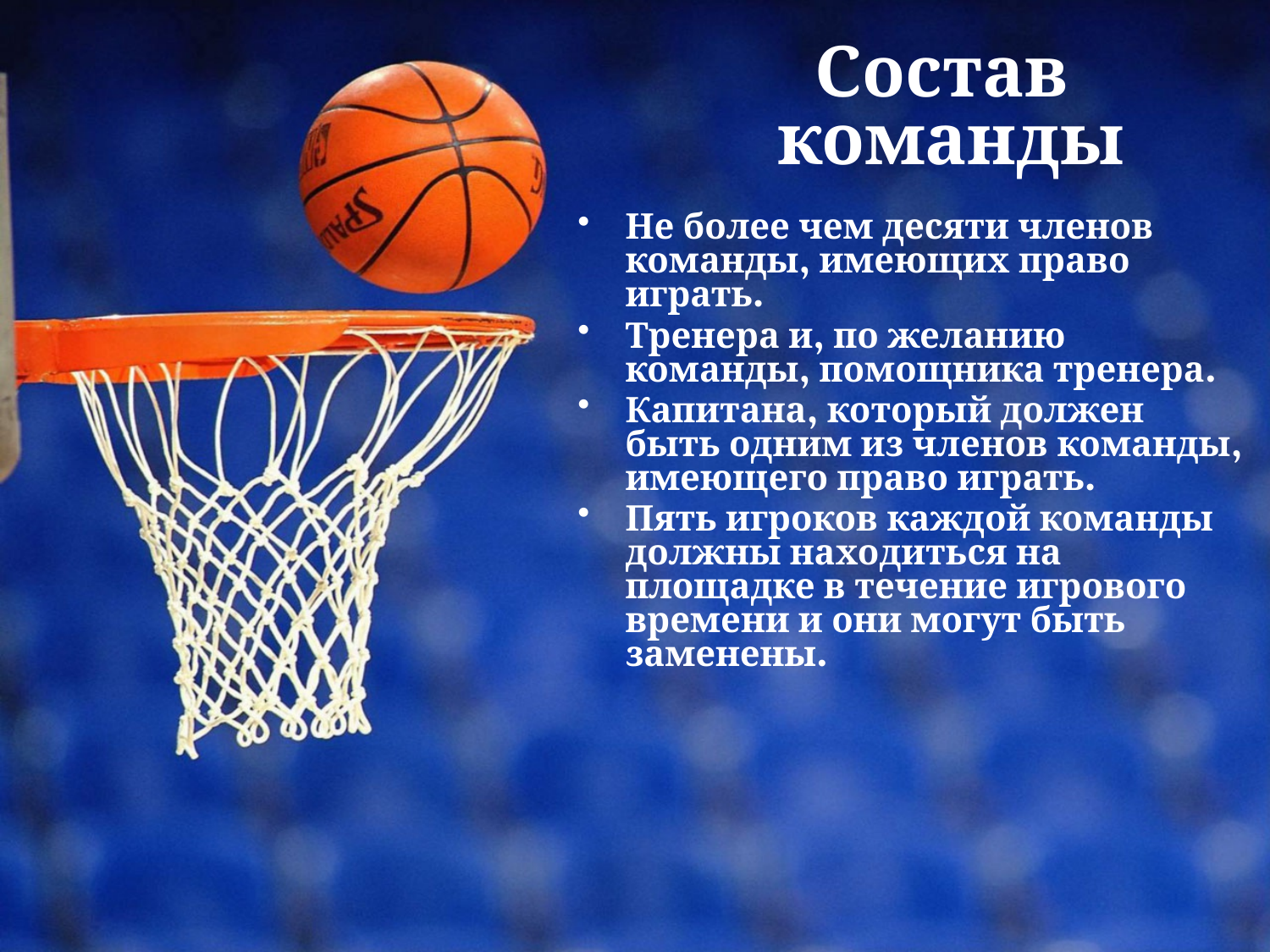

Состав
команды
Не более чем десяти членов команды, имеющих право играть.
Тренера и, по желанию команды, помощника тренера.
Капитана, который должен быть одним из членов команды, имеющего право играть.
Пять игроков каждой команды должны находиться на площадке в течение игрового времени и они могут быть заменены.